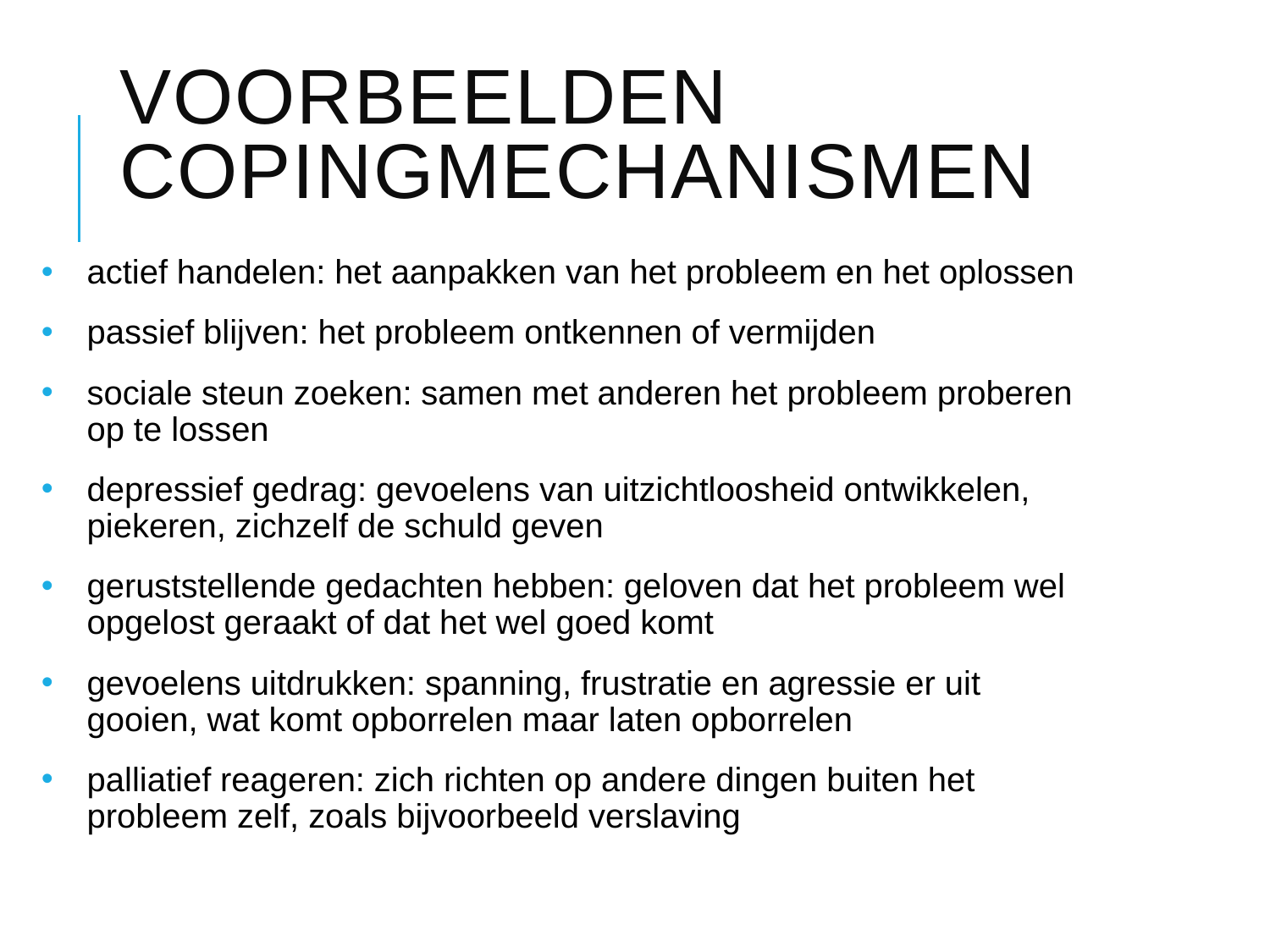

# Voorbeelden copingmechanismen
actief handelen: het aanpakken van het probleem en het oplossen
passief blijven: het probleem ontkennen of vermijden
sociale steun zoeken: samen met anderen het probleem proberen op te lossen
depressief gedrag: gevoelens van uitzichtloosheid ontwikkelen, piekeren, zichzelf de schuld geven
geruststellende gedachten hebben: geloven dat het probleem wel opgelost geraakt of dat het wel goed komt
gevoelens uitdrukken: spanning, frustratie en agressie er uit gooien, wat komt opborrelen maar laten opborrelen
palliatief reageren: zich richten op andere dingen buiten het probleem zelf, zoals bijvoorbeeld verslaving